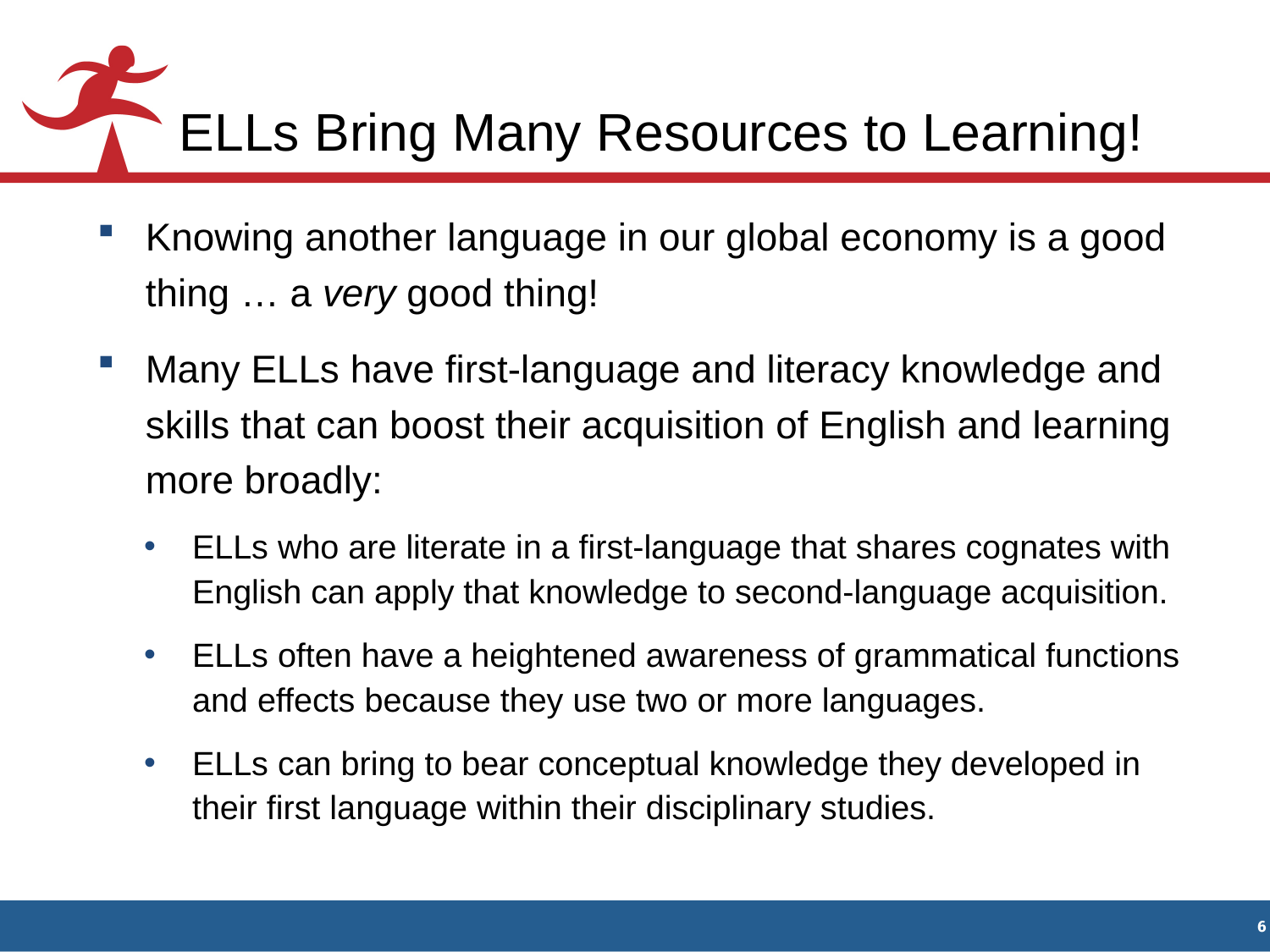

# ELLs Bring Many Resources to Learning!
Knowing another language in our global economy is a good thing … a very good thing!
Many ELLs have first-language and literacy knowledge and skills that can boost their acquisition of English and learning more broadly:
ELLs who are literate in a first-language that shares cognates with English can apply that knowledge to second-language acquisition.
ELLs often have a heightened awareness of grammatical functions and effects because they use two or more languages.
ELLs can bring to bear conceptual knowledge they developed in their first language within their disciplinary studies.